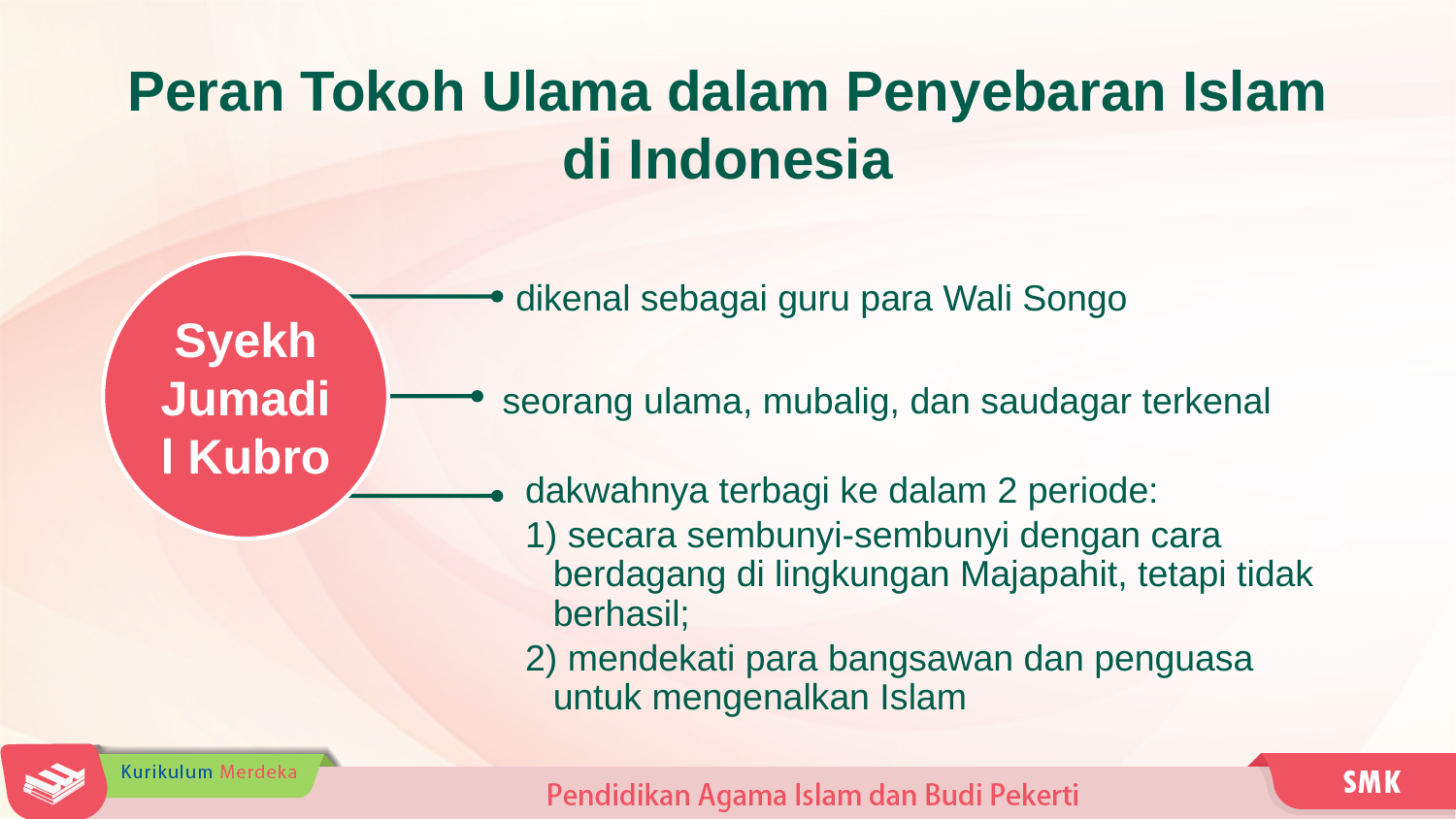

Peran Tokoh Ulama dalam Penyebaran Islam
di Indonesia
Syekh Jumadil Kubro
dikenal sebagai guru para Wali Songo

seorang ulama, mubalig, dan saudagar terkenal

dakwahnya terbagi ke dalam 2 periode:
1) secara sembunyi-sembunyi dengan cara berdagang di lingkungan Majapahit, tetapi tidak berhasil;
2) mendekati para bangsawan dan penguasa untuk mengenalkan Islam